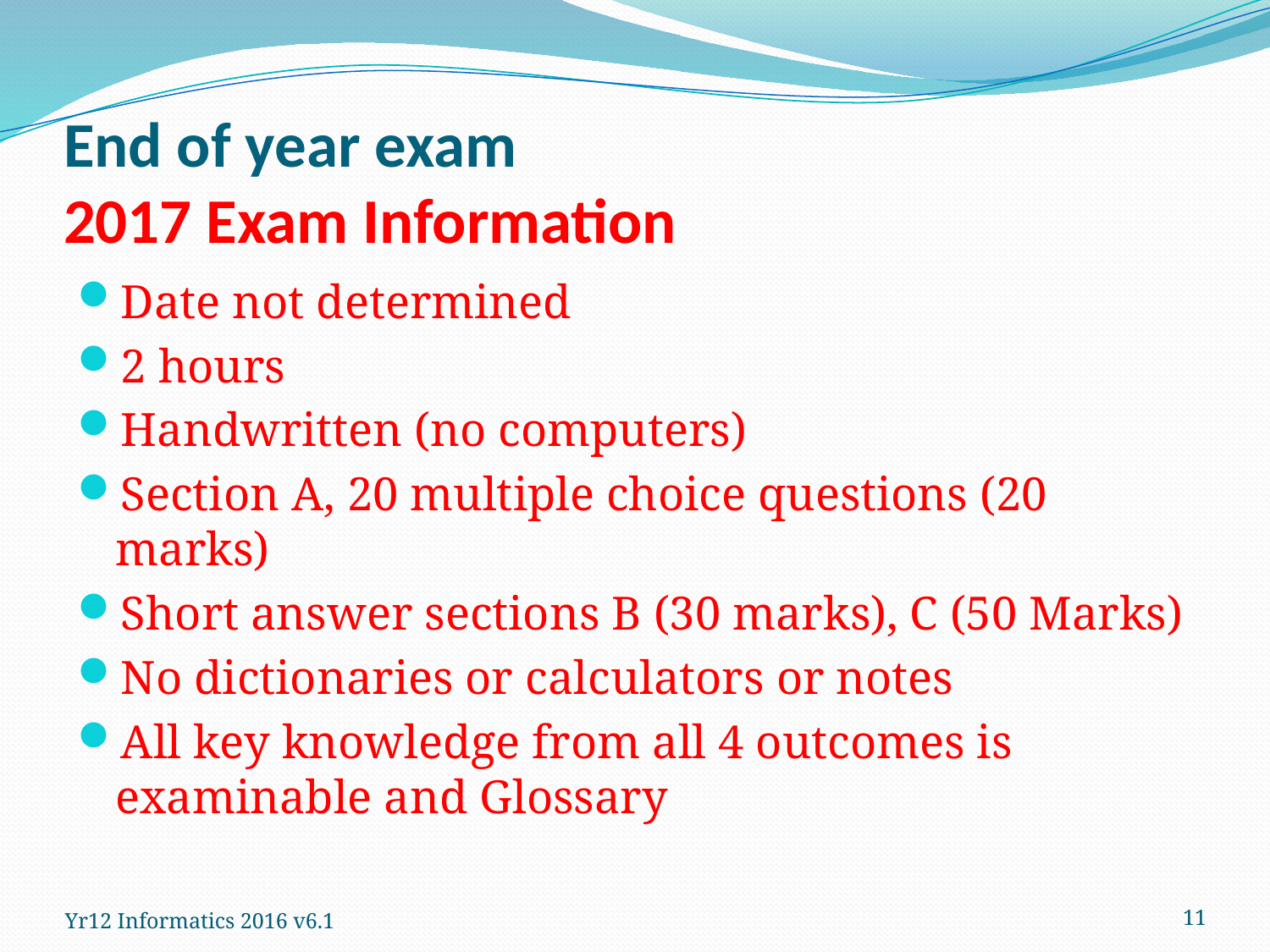

# End of year exam 2017 Exam Information
Date not determined
2 hours
Handwritten (no computers)
Section A, 20 multiple choice questions (20 marks)
Short answer sections B (30 marks), C (50 Marks)
No dictionaries or calculators or notes
All key knowledge from all 4 outcomes is examinable and Glossary
11
Yr12 Informatics 2016 v6.1